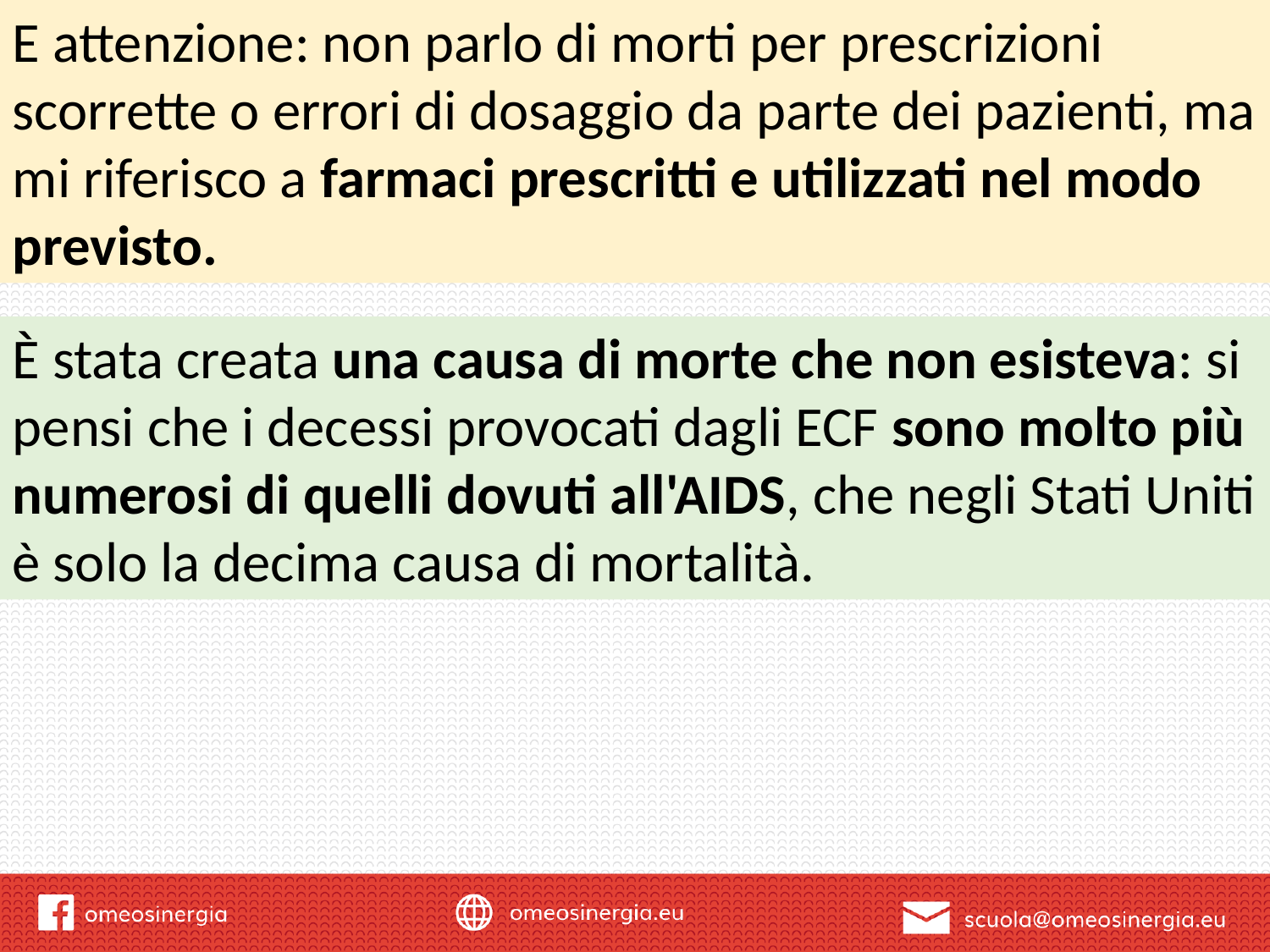

E attenzione: non parlo di morti per prescrizioni scorrette o errori di dosaggio da parte dei pazienti, ma mi riferisco a farmaci prescritti e utilizzati nel modo previsto.
È stata creata una causa di morte che non esisteva: si pensi che i decessi provocati dagli ECF sono molto più numerosi di quelli dovuti all'AIDS, che negli Stati Uniti è solo la decima causa di mortalità.